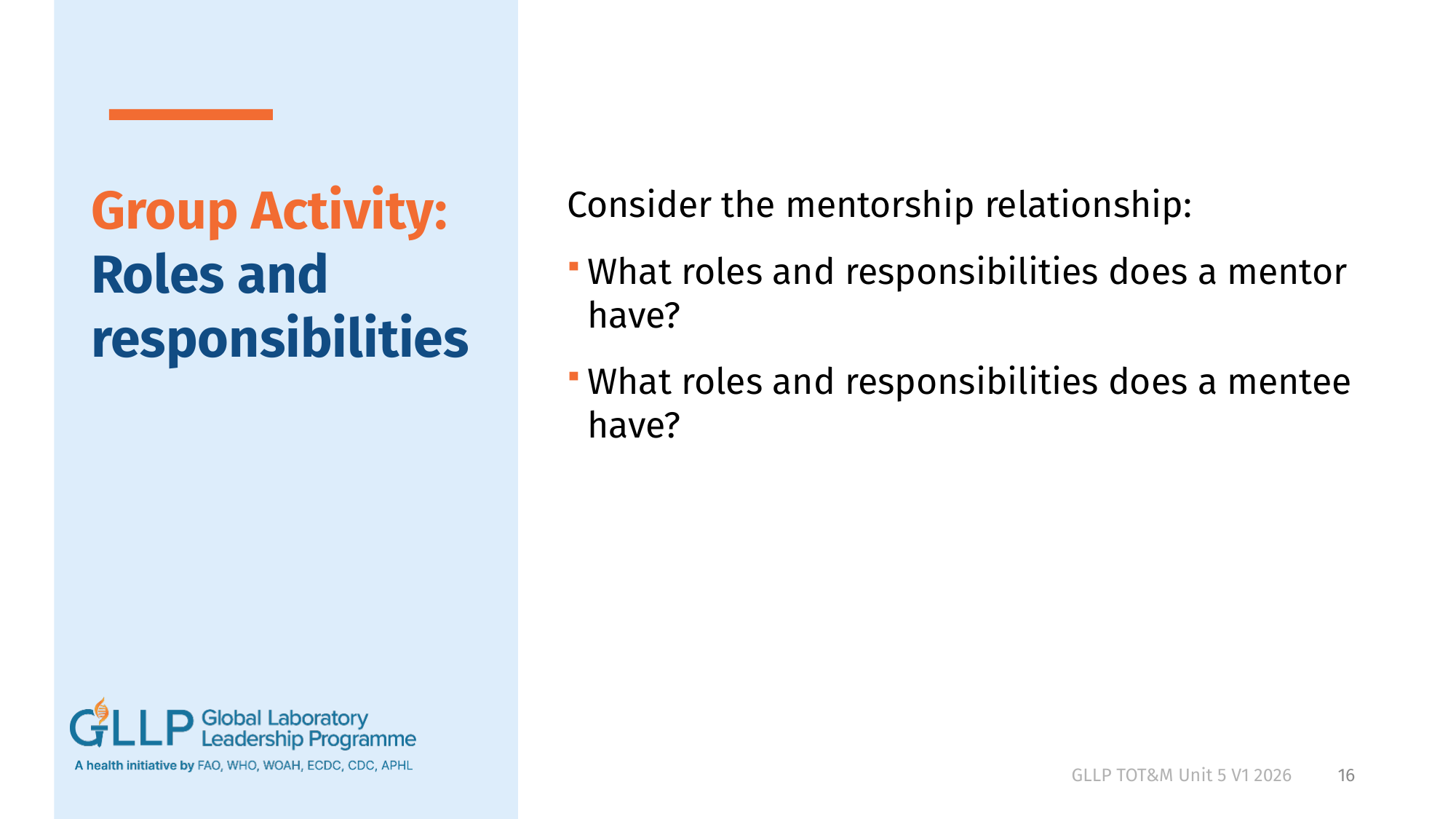

# Group Activity: Roles and responsibilities
Consider the mentorship relationship:
What roles and responsibilities does a mentor have?
What roles and responsibilities does a mentee have?
GLLP TOT&M Unit 5 V1 2026
16